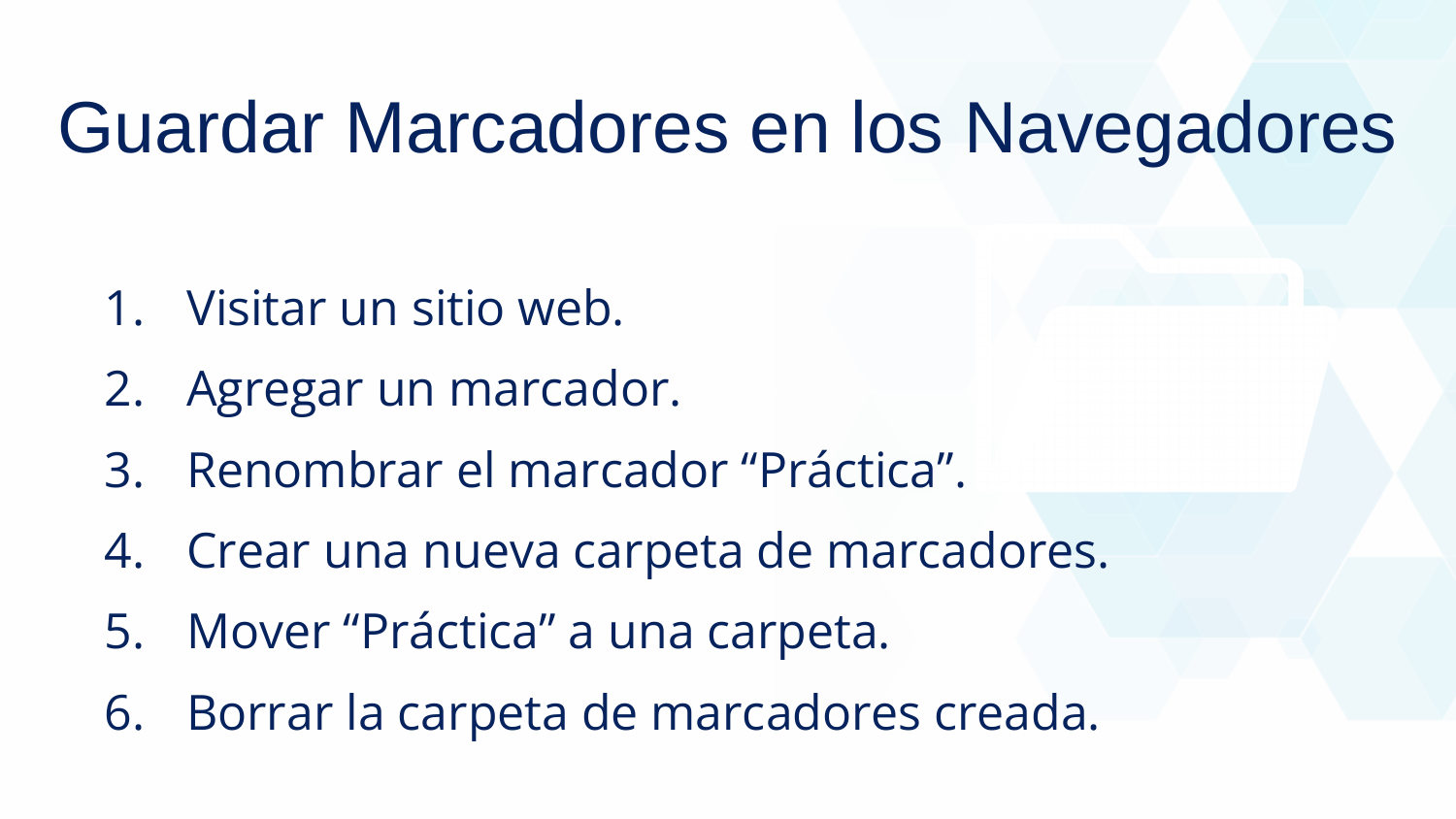

Guardar Marcadores en los Navegadores
Visitar un sitio web.
Agregar un marcador.
Renombrar el marcador “Práctica”.
Crear una nueva carpeta de marcadores.
Mover “Práctica” a una carpeta.
Borrar la carpeta de marcadores creada.